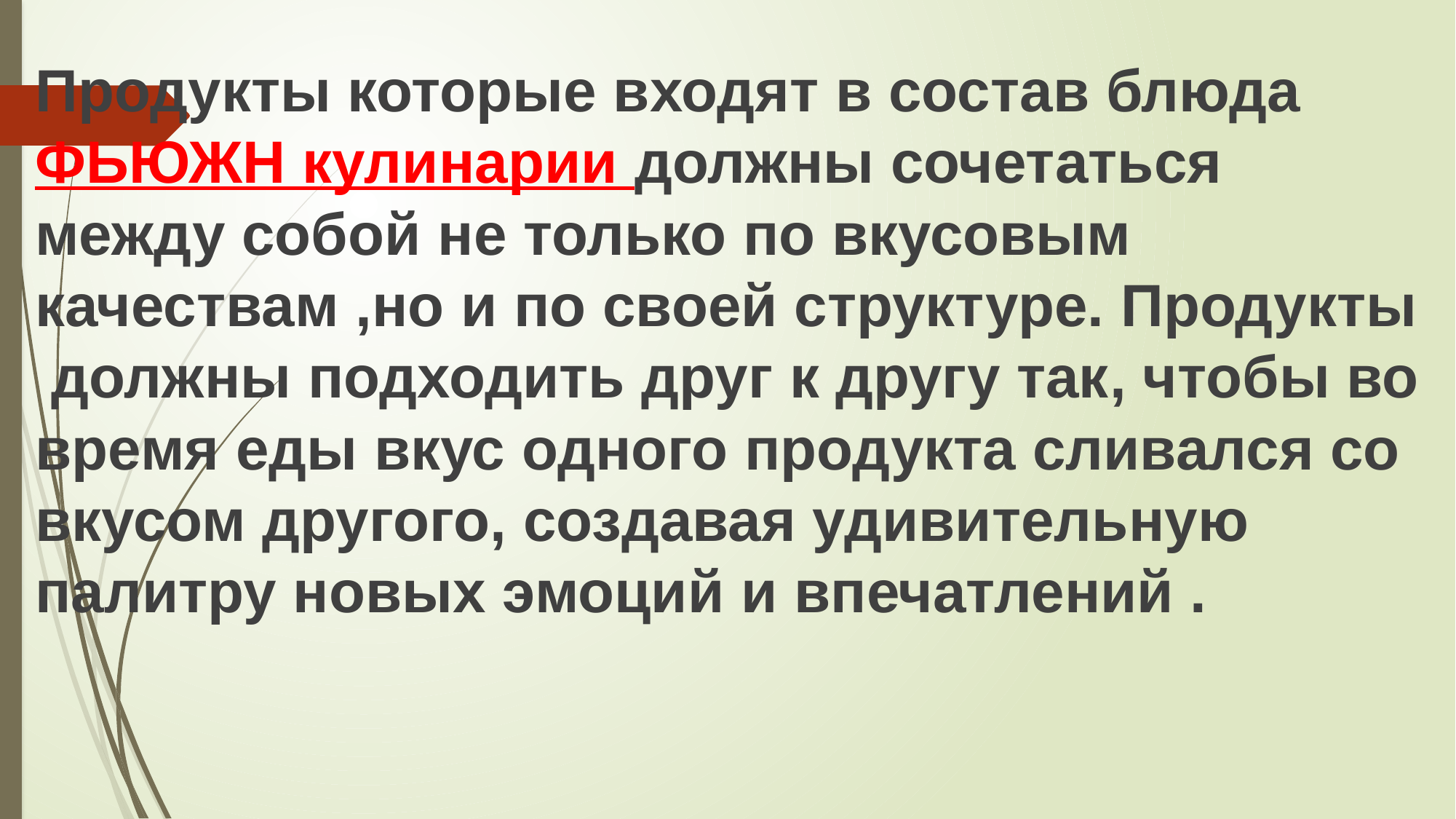

Продукты которые входят в состав блюда ФЬЮЖН кулинарии должны сочетаться между собой не только по вкусовым качествам ,но и по своей структуре. Продукты  должны подходить друг к другу так, чтобы во время еды вкус одного продукта сливался со вкусом другого, создавая удивительную палитру новых эмоций и впечатлений .

#